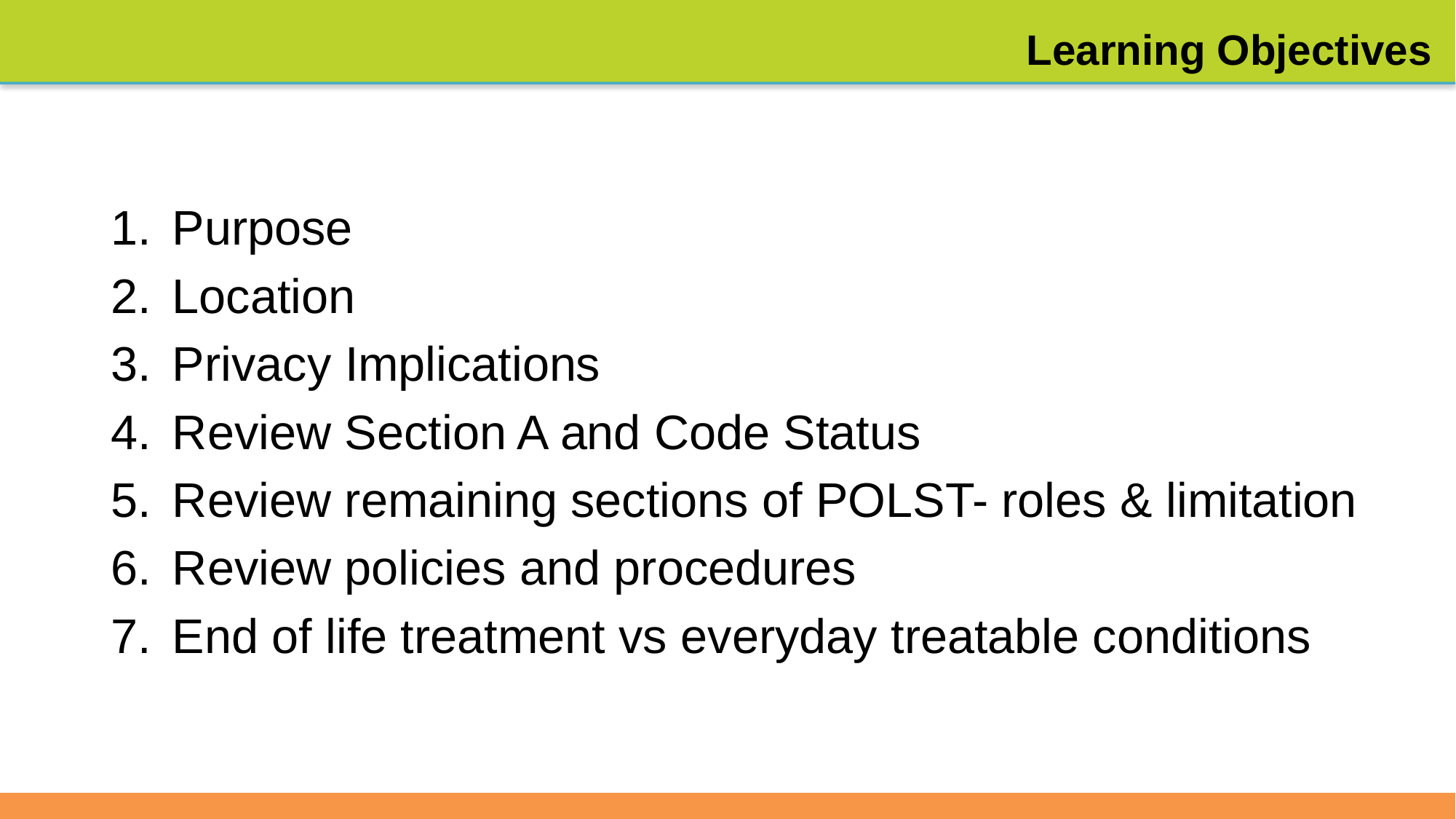

# Learning Objectives
Purpose
Location
Privacy Implications
Review Section A and Code Status
Review remaining sections of POLST- roles & limitation
Review policies and procedures
End of life treatment vs everyday treatable conditions